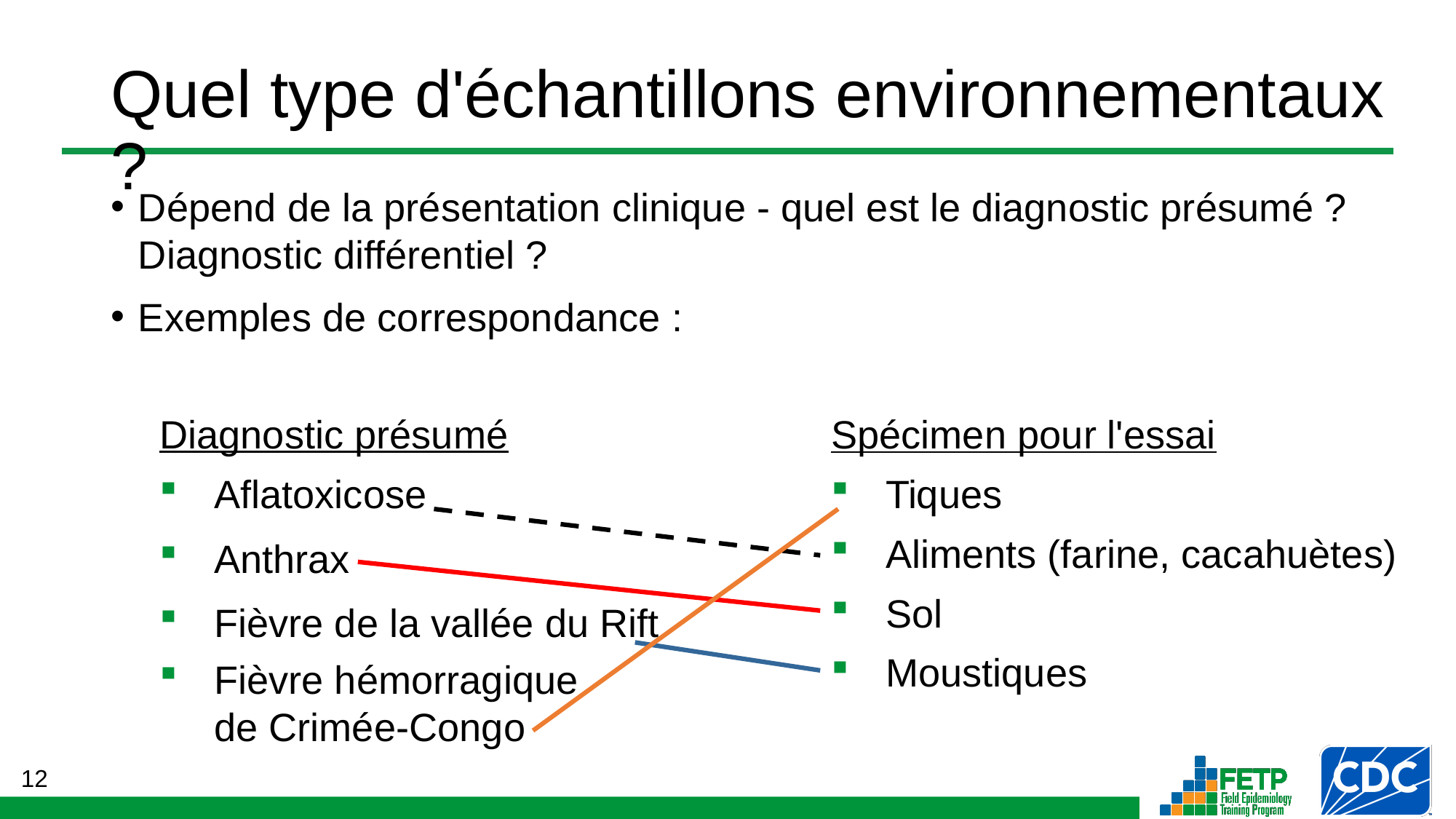

# Quel type d'échantillons environnementaux ?
Dépend de la présentation clinique - quel est le diagnostic présumé ? Diagnostic différentiel ?
Exemples de correspondance :
Diagnostic présumé
Aflatoxicose
Anthrax
Fièvre de la vallée du Rift
Fièvre hémorragique
de Crimée-Congo
Spécimen pour l'essai
Tiques
Aliments (farine, cacahuètes)
Sol
Moustiques